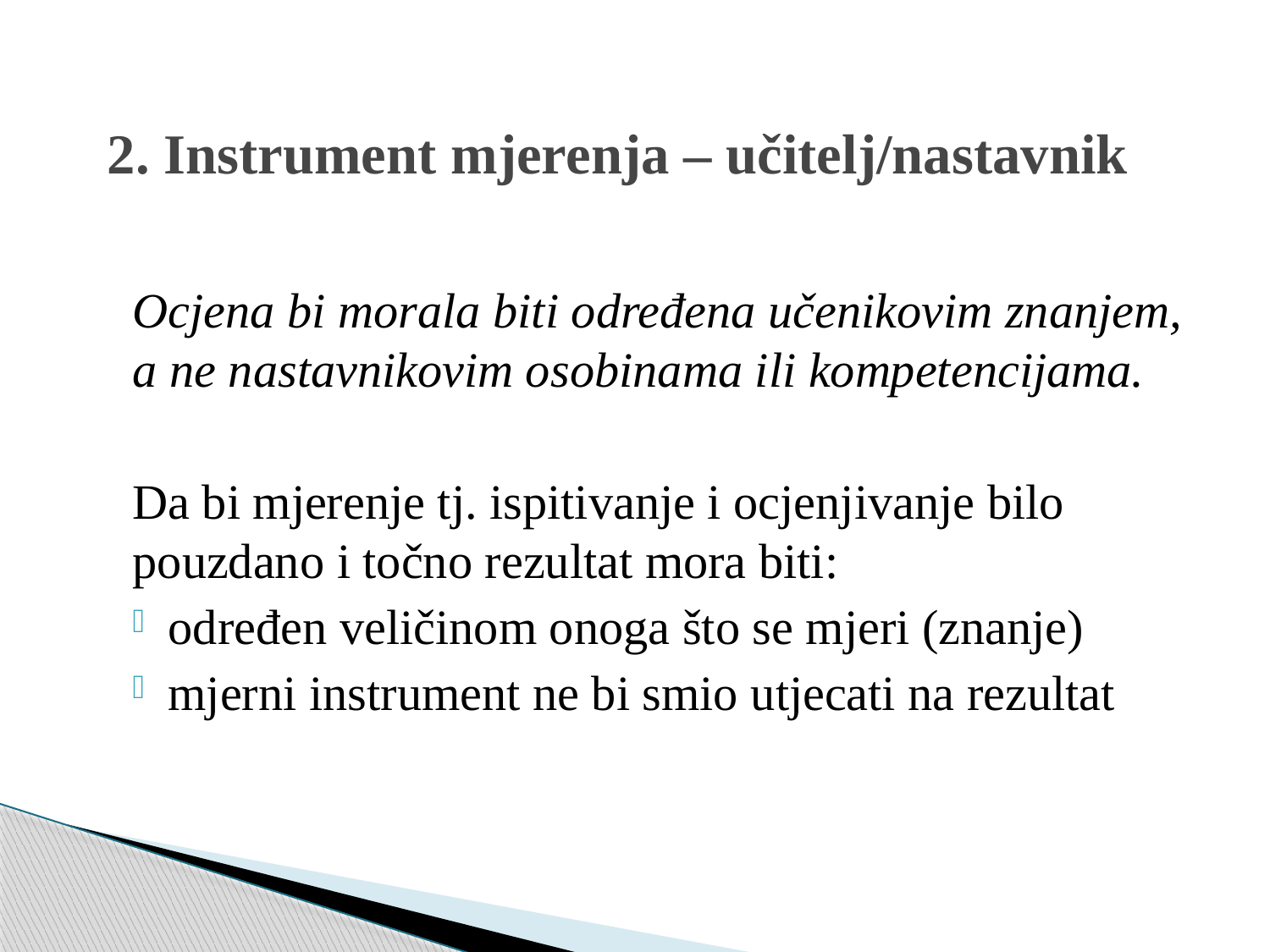

# 2. Instrument mjerenja – učitelj/nastavnik

Ocjena bi morala biti određena učenikovim znanjem, a ne nastavnikovim osobinama ili kompetencijama.

Da bi mjerenje tj. ispitivanje i ocjenjivanje bilo pouzdano i točno rezultat mora biti:
određen veličinom onoga što se mjeri (znanje)
mjerni instrument ne bi smio utjecati na rezultat